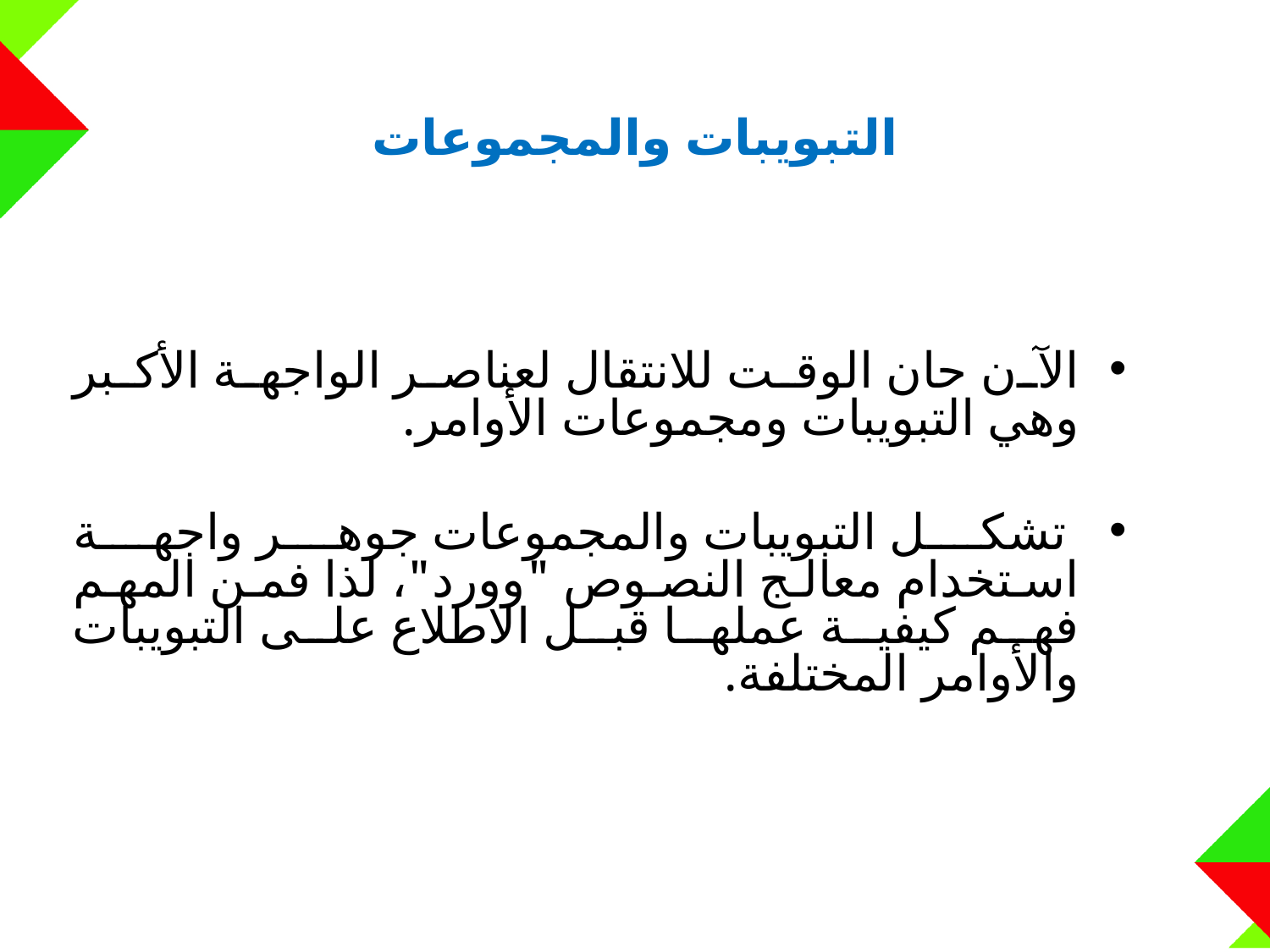

# التبويبات والمجموعات
الآن حان الوقت للانتقال لعناصر الواجهة الأكبر وهي التبويبات ومجموعات الأوامر.

 تشكل التبويبات والمجموعات جوهر واجهة استخدام معالج النصوص "وورد"، لذا فمن المهم فهم كيفية عملها قبل الاطلاع على التبويبات والأوامر المختلفة.